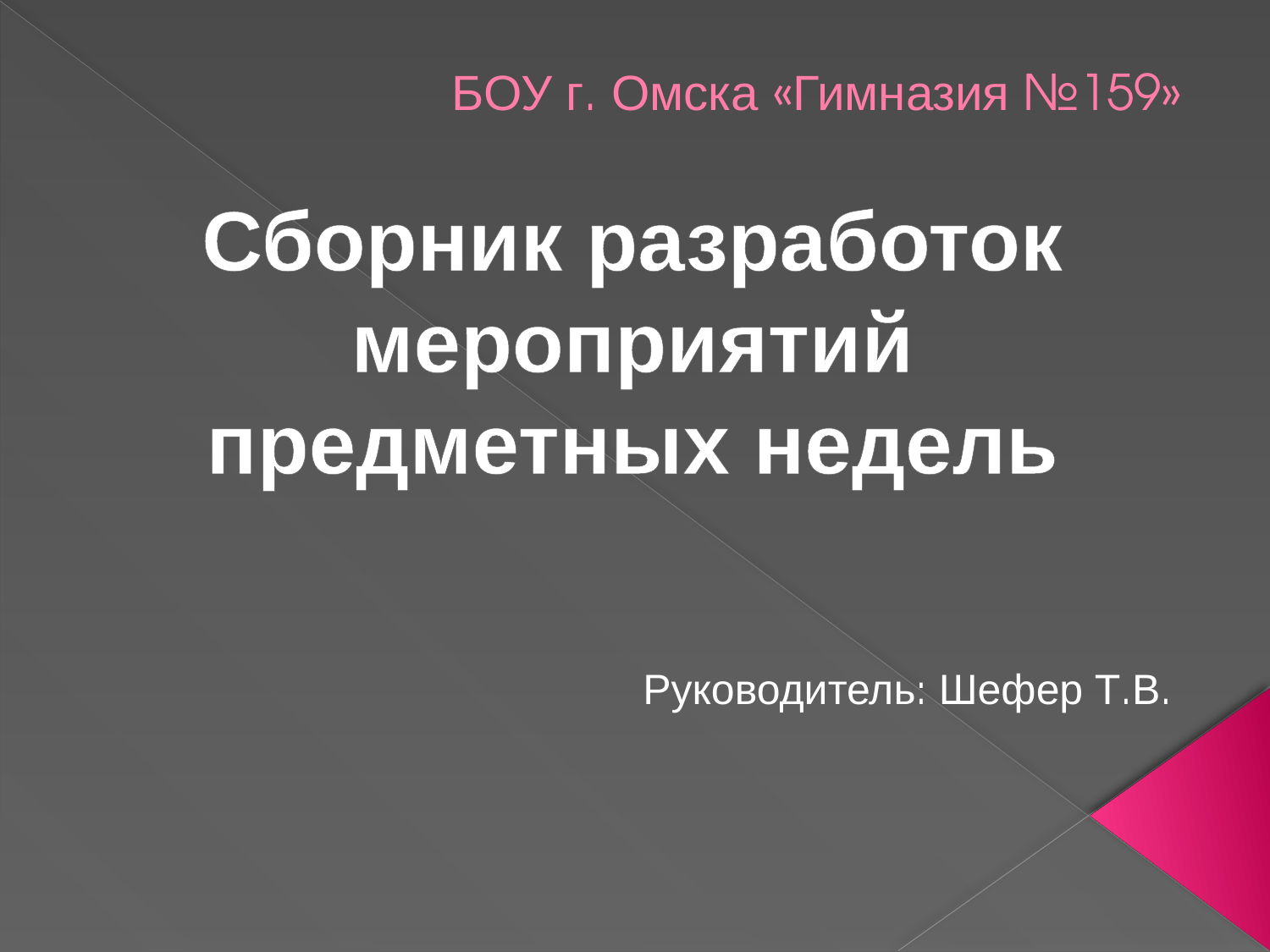

# БОУ г. Омска «Гимназия №159»
Сборник разработок мероприятий предметных недель
Руководитель: Шефер Т.В.